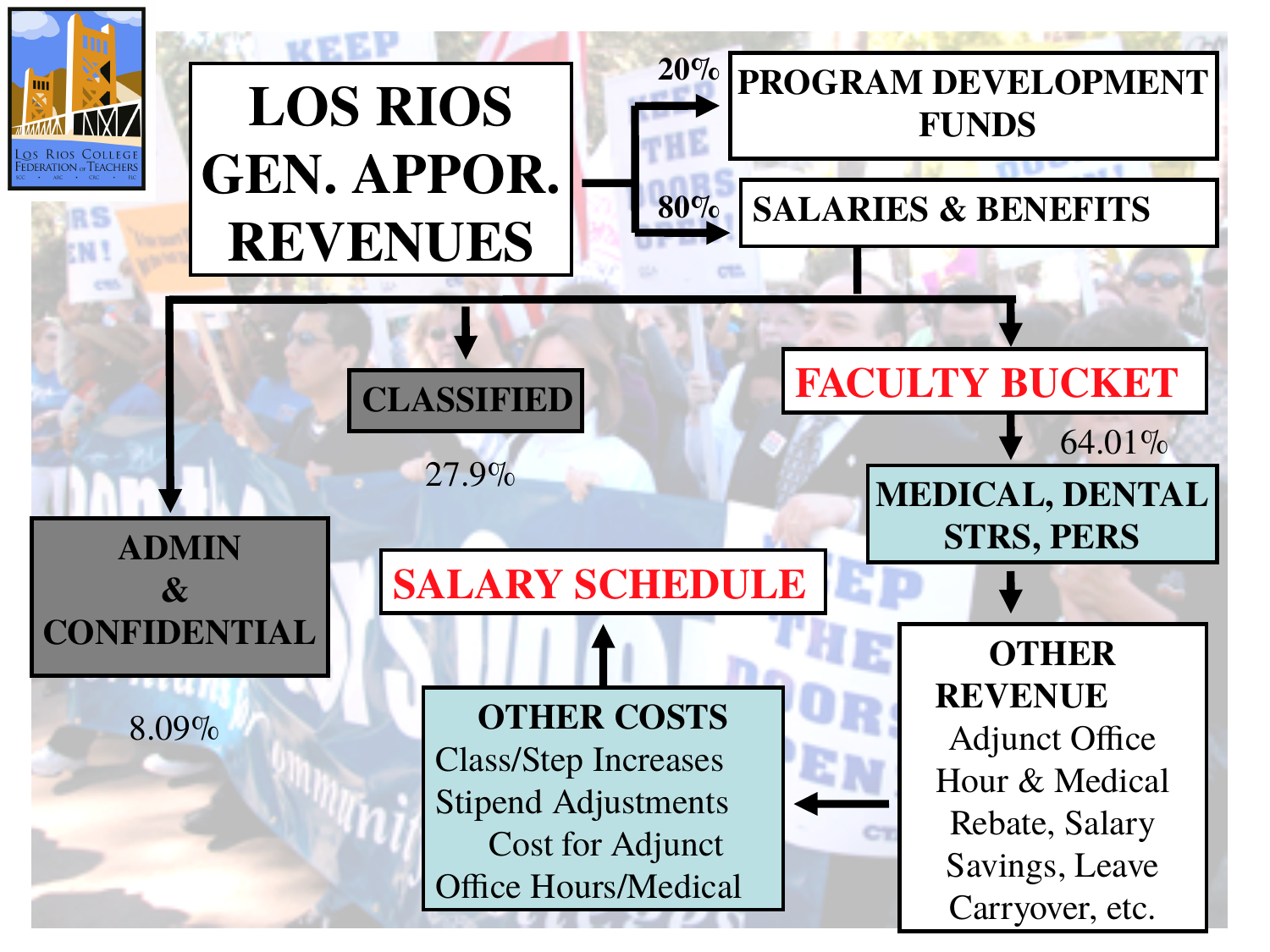

20%
PROGRAM DEVELOPMENT
 FUNDS
LOS RIOS
GEN. APPOR.
REVENUES

80%
SALARIES & BENEFITS

FACULTY BUCKET
CLASSIFIED

64.01%
27.9%
MEDICAL, DENTAL
STRS, PERS
ADMIN
&
CONFIDENTIAL
SALARY SCHEDULE

OTHER REVENUE        Adjunct Office Hour & Medical Rebate, Salary Savings, Leave Carryover, etc.
OTHER COSTS
Class/Step Increases
Stipend Adjustments           Cost for Adjunct Office Hours/Medical
8.09%

8